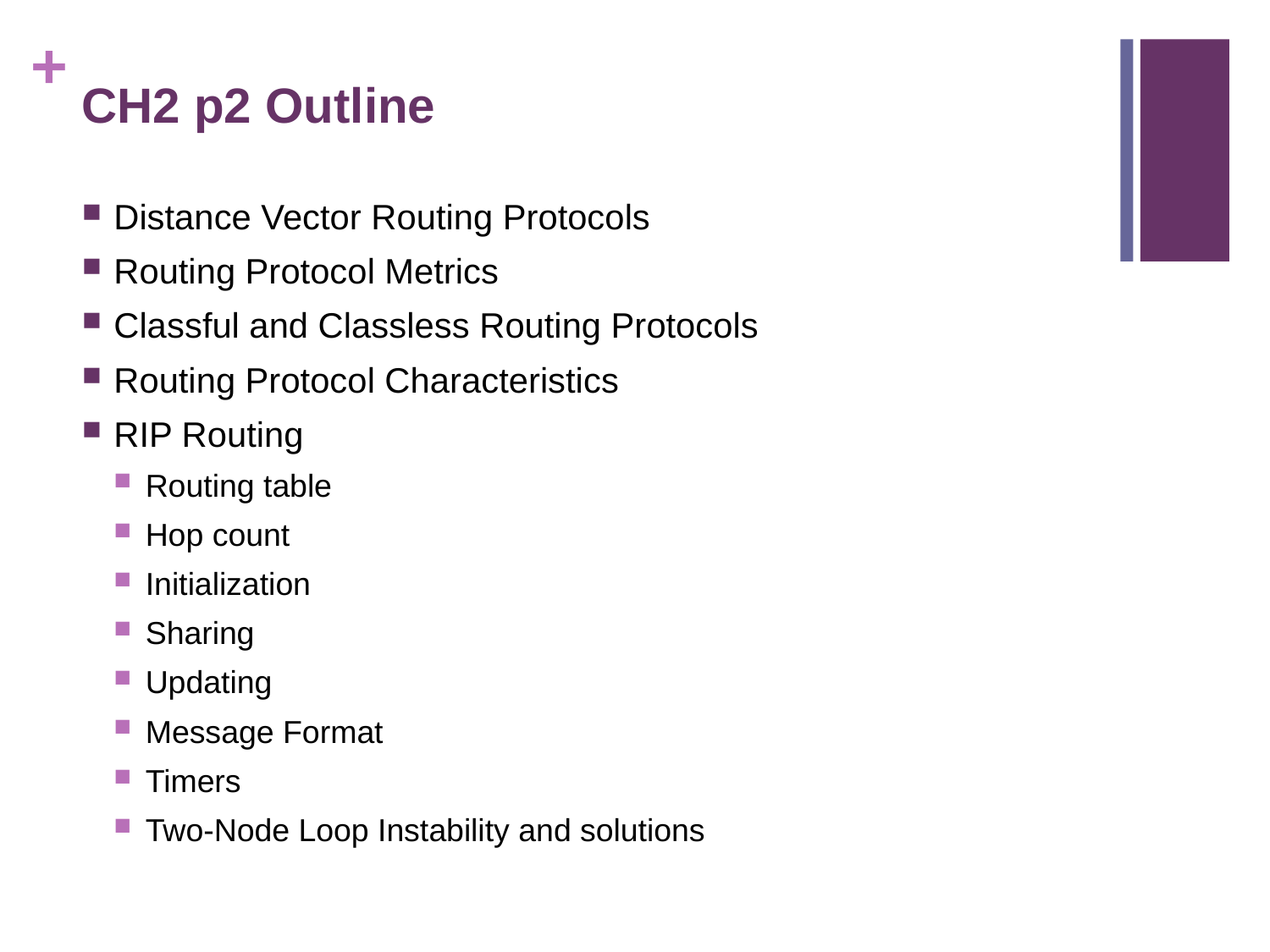

# CH2 p2 Outline
Distance Vector Routing Protocols
Routing Protocol Metrics
Classful and Classless Routing Protocols
Routing Protocol Characteristics
RIP Routing
Routing table
Hop count
Initialization
Sharing
Updating
Message Format
Timers
Two-Node Loop Instability and solutions